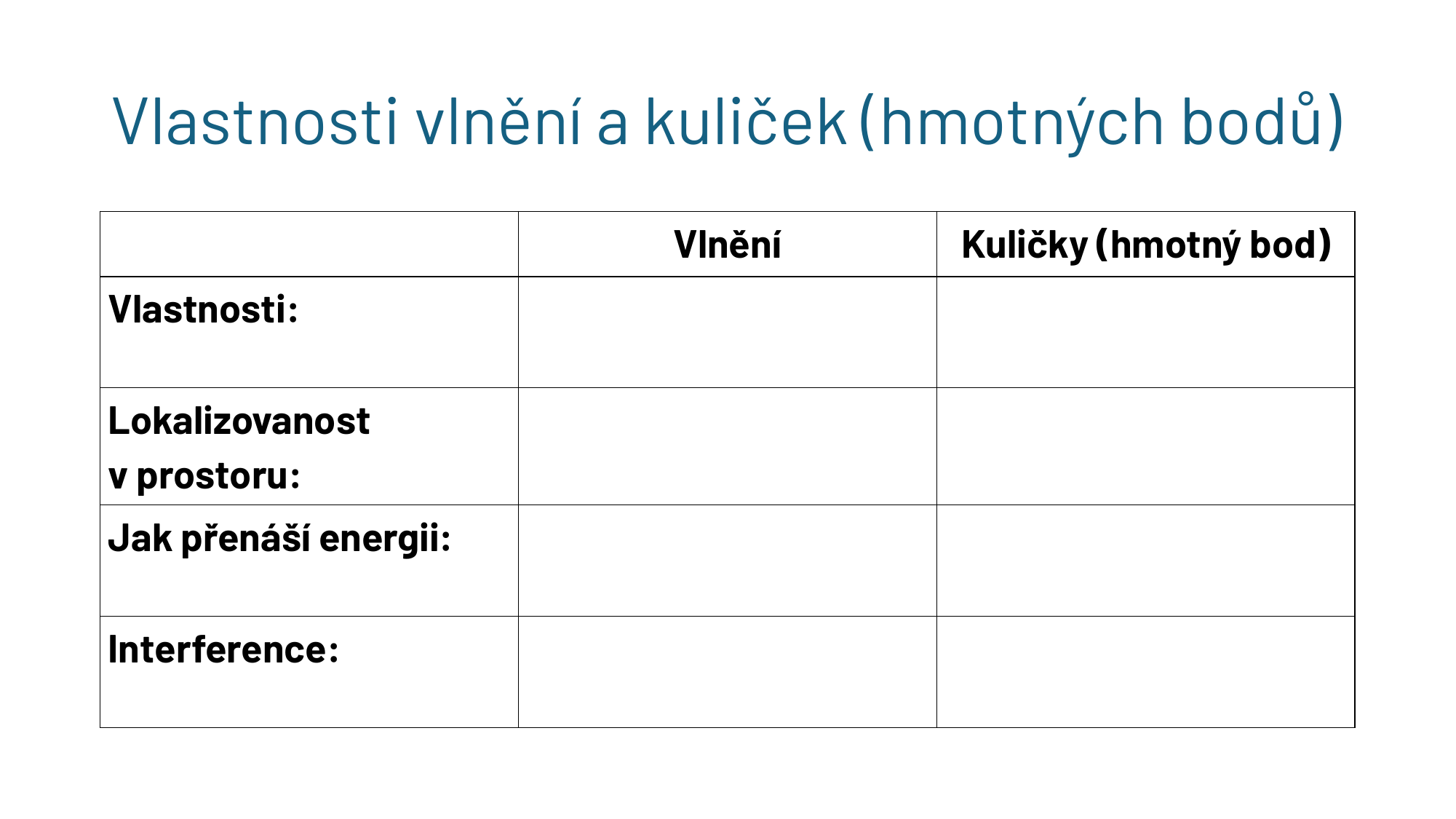

# Vlastnosti vlnění a kuliček (hmotných bodů)
|  | Vlnění | Kuličky (hmotný bod) |
| --- | --- | --- |
| Vlastnosti: |  |  |
| Lokalizovanost v prostoru: |  |  |
| Jak přenáší energii: |  |  |
| Interference: |  |  |